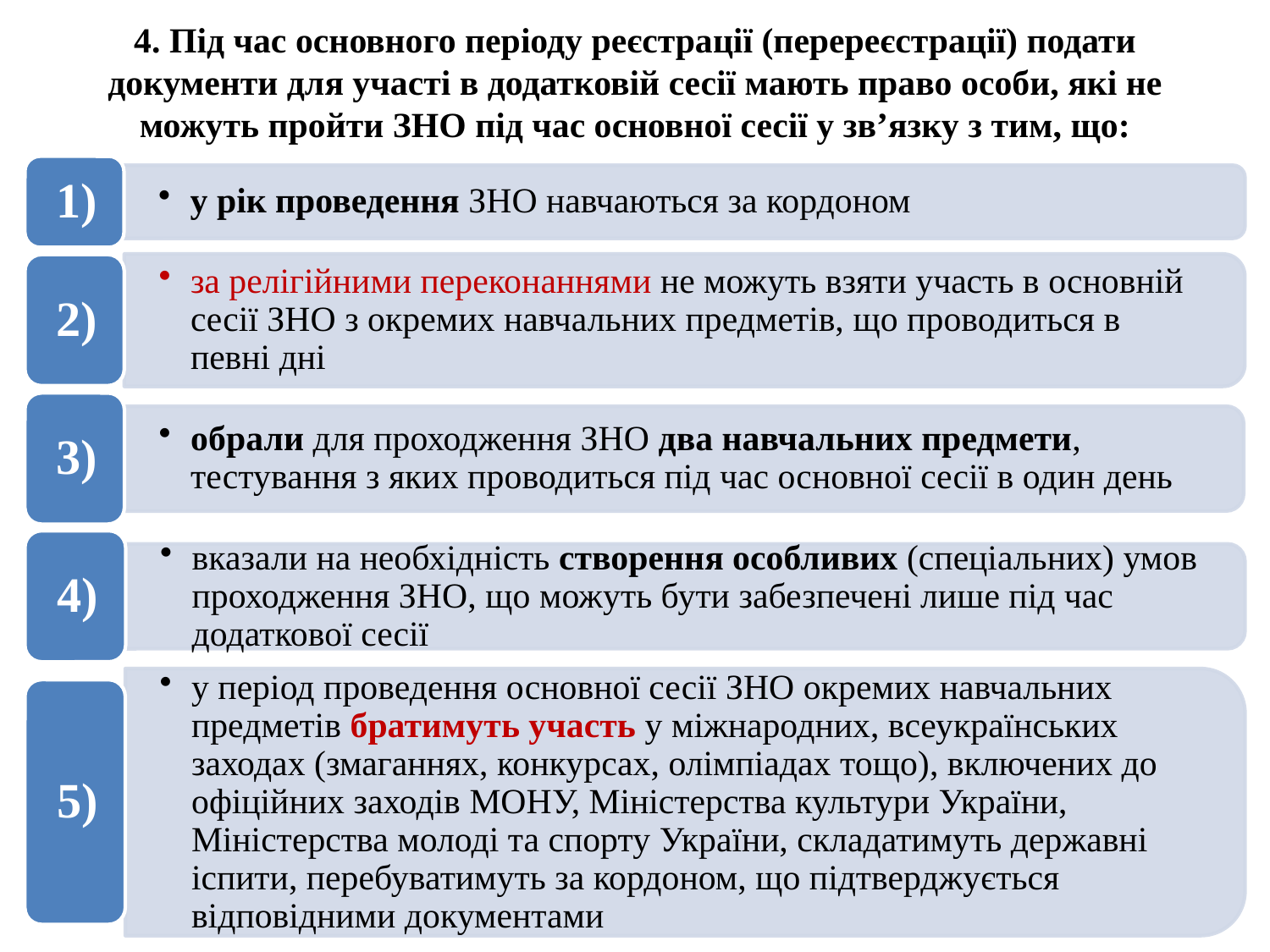

# 4. Під час основного періоду реєстрації (перереєстрації) подати документи для участі в додатковій сесії мають право особи, які не можуть пройти ЗНО під час основної сесії у зв’язку з тим, що:
у рік проведення ЗНО навчаються за кордоном
1)
за релігійними переконаннями не можуть взяти участь в основній сесії ЗНО з окремих навчальних предметів, що проводиться в певні дні
2)
обрали для проходження ЗНО два навчальних предмети, тестування з яких проводиться під час основної сесії в один день
3)
вказали на необхідність створення особливих (спеціальних) умов проходження ЗНО, що можуть бути забезпечені лише під час додаткової сесії
4)
у період проведення основної сесії ЗНО окремих навчальних предметів братимуть участь у міжнародних, всеукраїнських заходах (змаганнях, конкурсах, олімпіадах тощо), включених до офіційних заходів МОНУ, Міністерства культури України, Міністерства молоді та спорту України, складатимуть державні іспити, перебуватимуть за кордоном, що підтверджується відповідними документами
5)